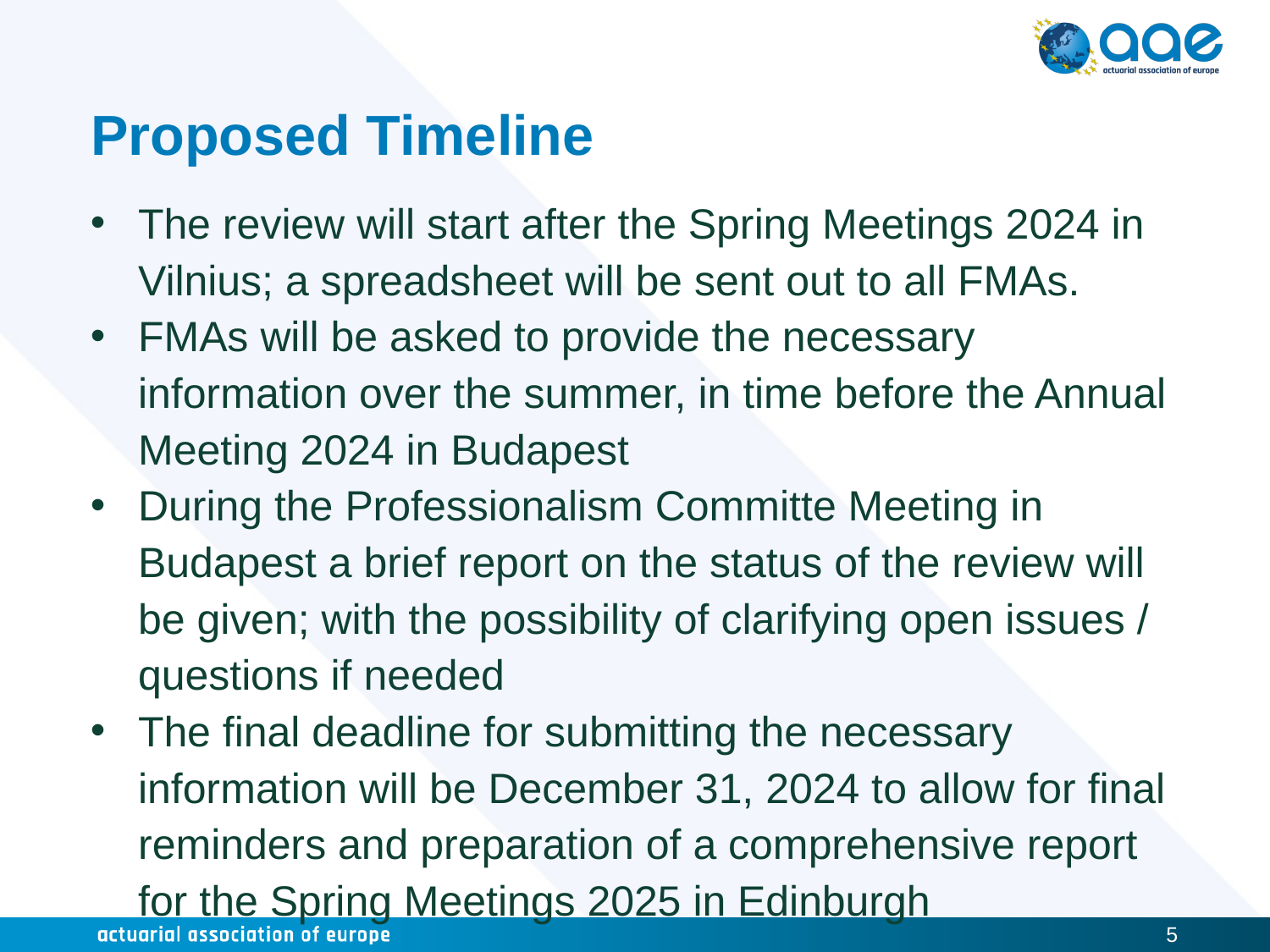

# Proposed Timeline
The review will start after the Spring Meetings 2024 in Vilnius; a spreadsheet will be sent out to all FMAs.
FMAs will be asked to provide the necessary information over the summer, in time before the Annual Meeting 2024 in Budapest
During the Professionalism Committe Meeting in Budapest a brief report on the status of the review will be given; with the possibility of clarifying open issues / questions if needed
The final deadline for submitting the necessary information will be December 31, 2024 to allow for final reminders and preparation of a comprehensive report for the Spring Meetings 2025 in Edinburgh

5